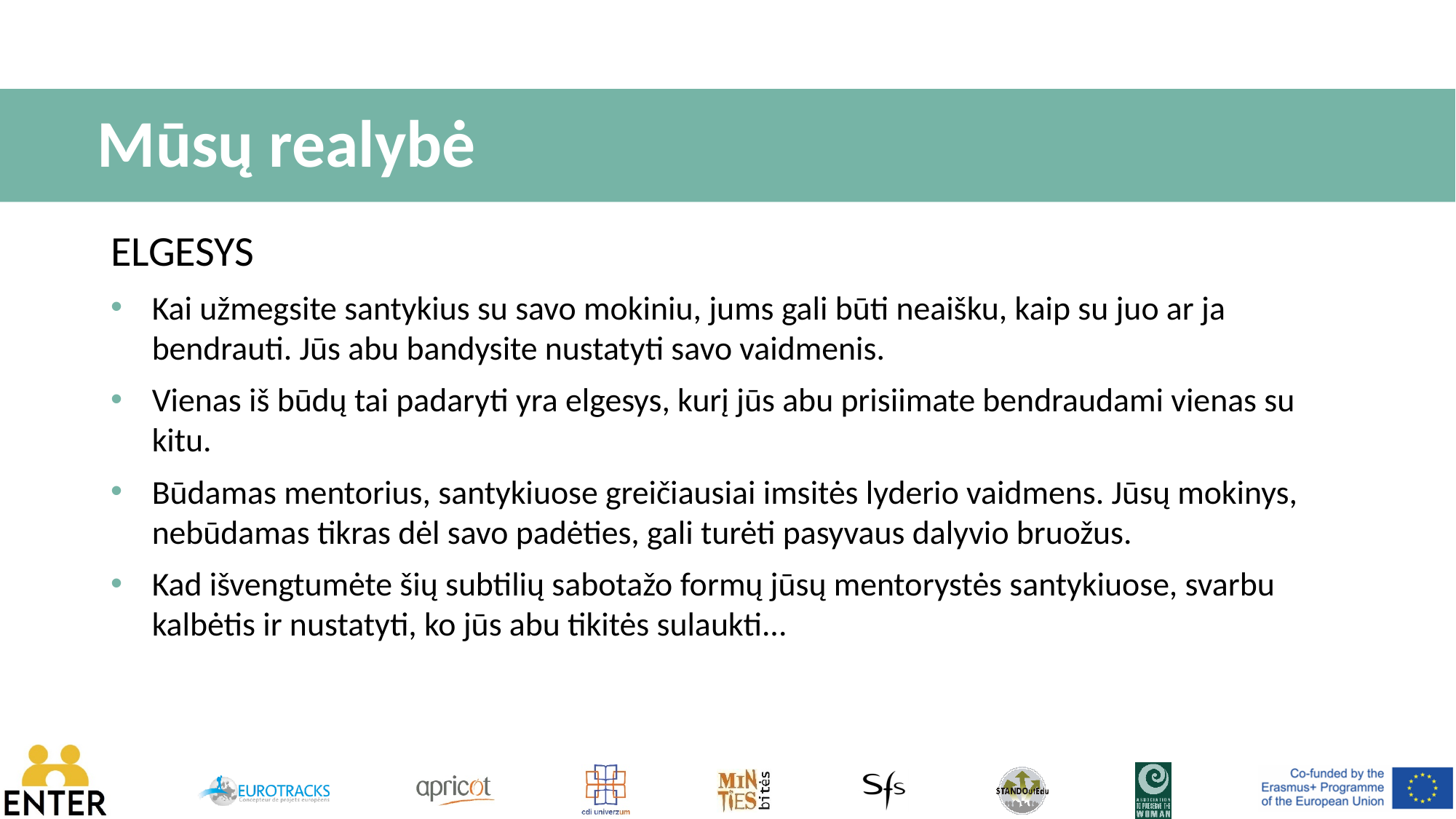

# Mūsų realybė
ELGESYS
Kai užmegsite santykius su savo mokiniu, jums gali būti neaišku, kaip su juo ar ja bendrauti. Jūs abu bandysite nustatyti savo vaidmenis.
Vienas iš būdų tai padaryti yra elgesys, kurį jūs abu prisiimate bendraudami vienas su kitu.
Būdamas mentorius, santykiuose greičiausiai imsitės lyderio vaidmens. Jūsų mokinys, nebūdamas tikras dėl savo padėties, gali turėti pasyvaus dalyvio bruožus.
Kad išvengtumėte šių subtilių sabotažo formų jūsų mentorystės santykiuose, svarbu kalbėtis ir nustatyti, ko jūs abu tikitės sulaukti...